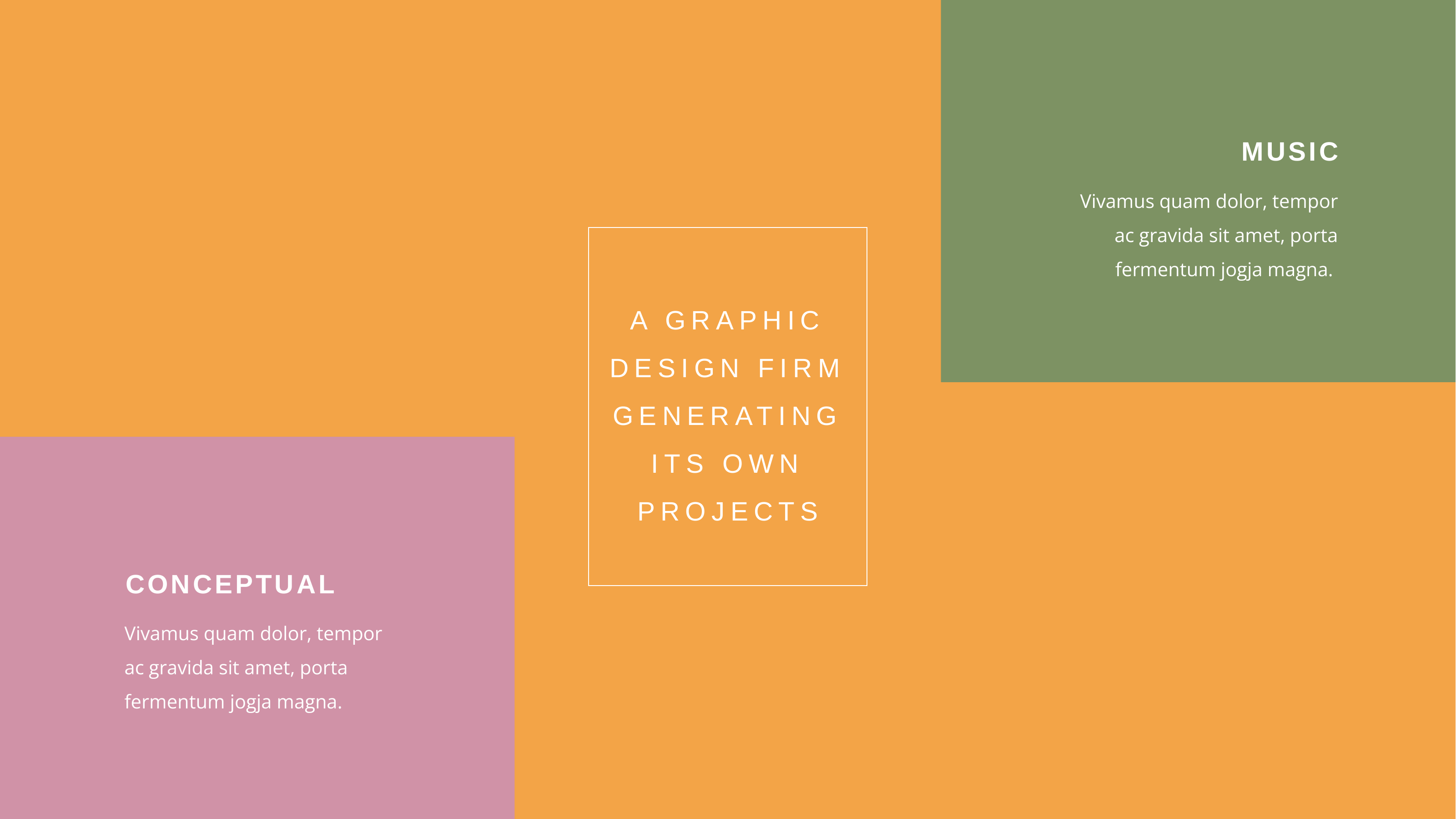

MUSIC
Vivamus quam dolor, tempor ac gravida sit amet, porta fermentum jogja magna.
A GRAPHIC DESIGN FIRM GENERATING ITS OWN PROJECTS

CONCEPTUAL
Vivamus quam dolor, tempor ac gravida sit amet, porta fermentum jogja magna.